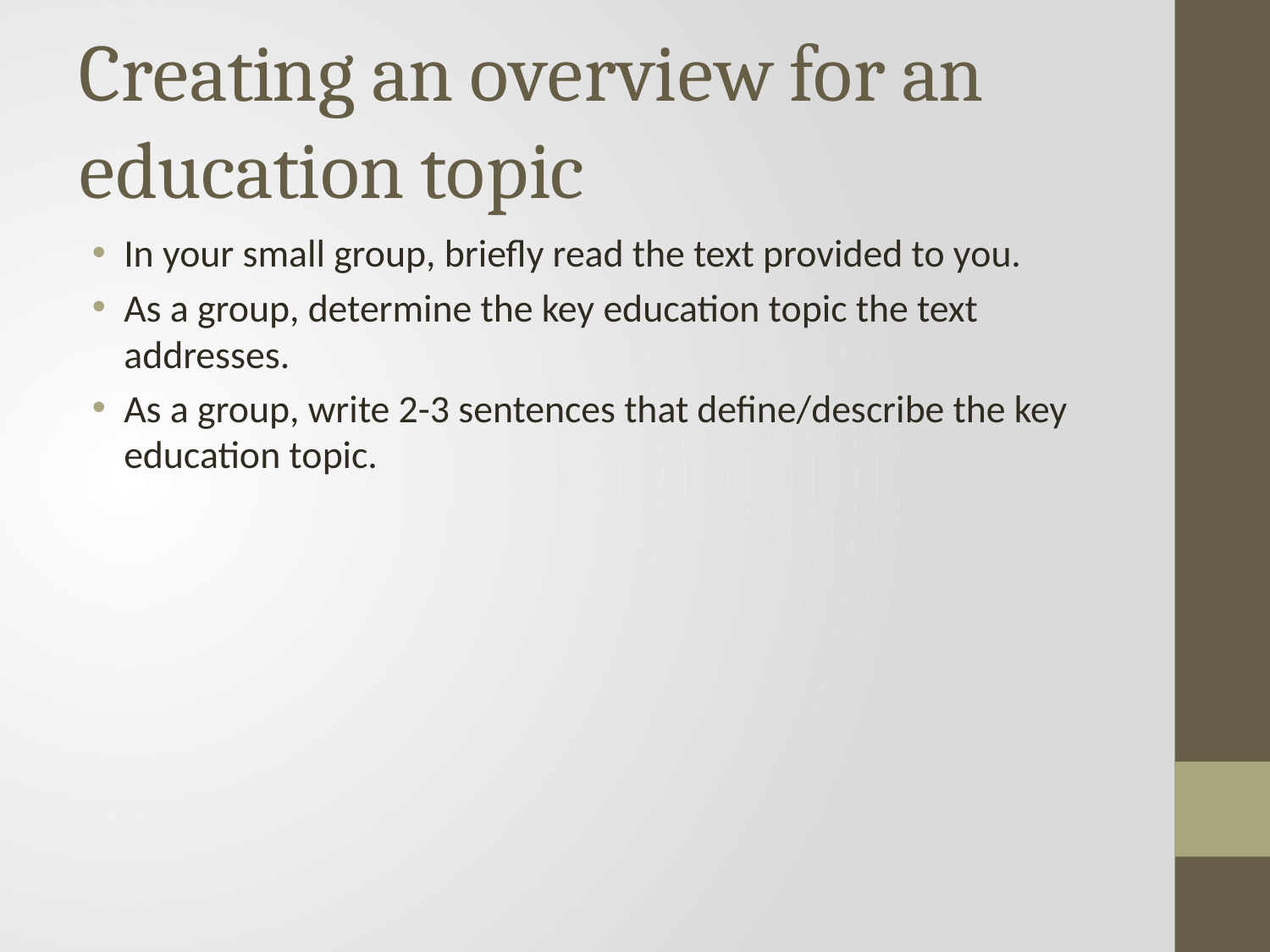

# Creating an overview for an education topic
In your small group, briefly read the text provided to you.
As a group, determine the key education topic the text addresses.
As a group, write 2-3 sentences that define/describe the key education topic.